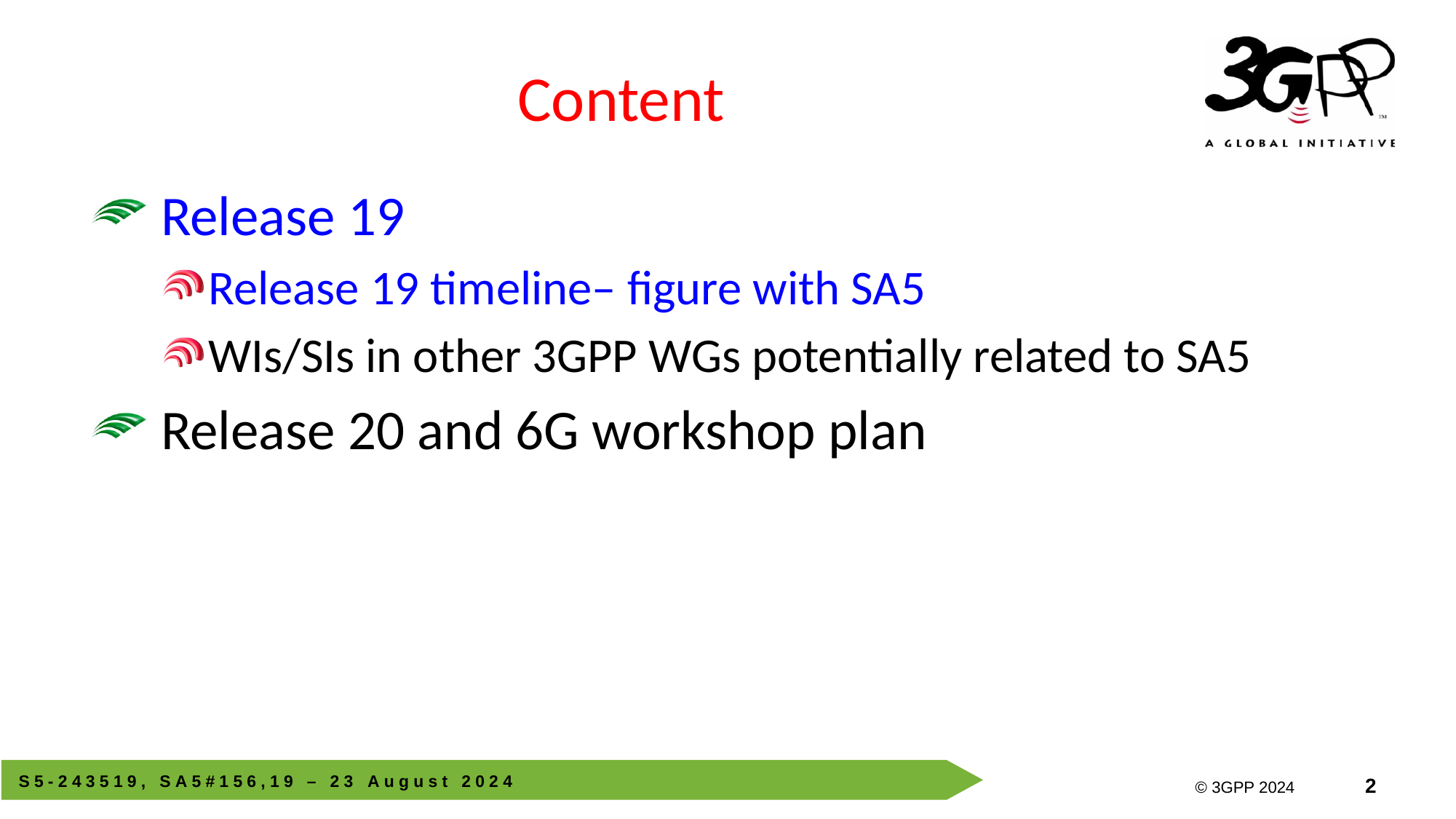

# Content
Release 19
Release 19 timeline– figure with SA5
WIs/SIs in other 3GPP WGs potentially related to SA5
Release 20 and 6G workshop plan